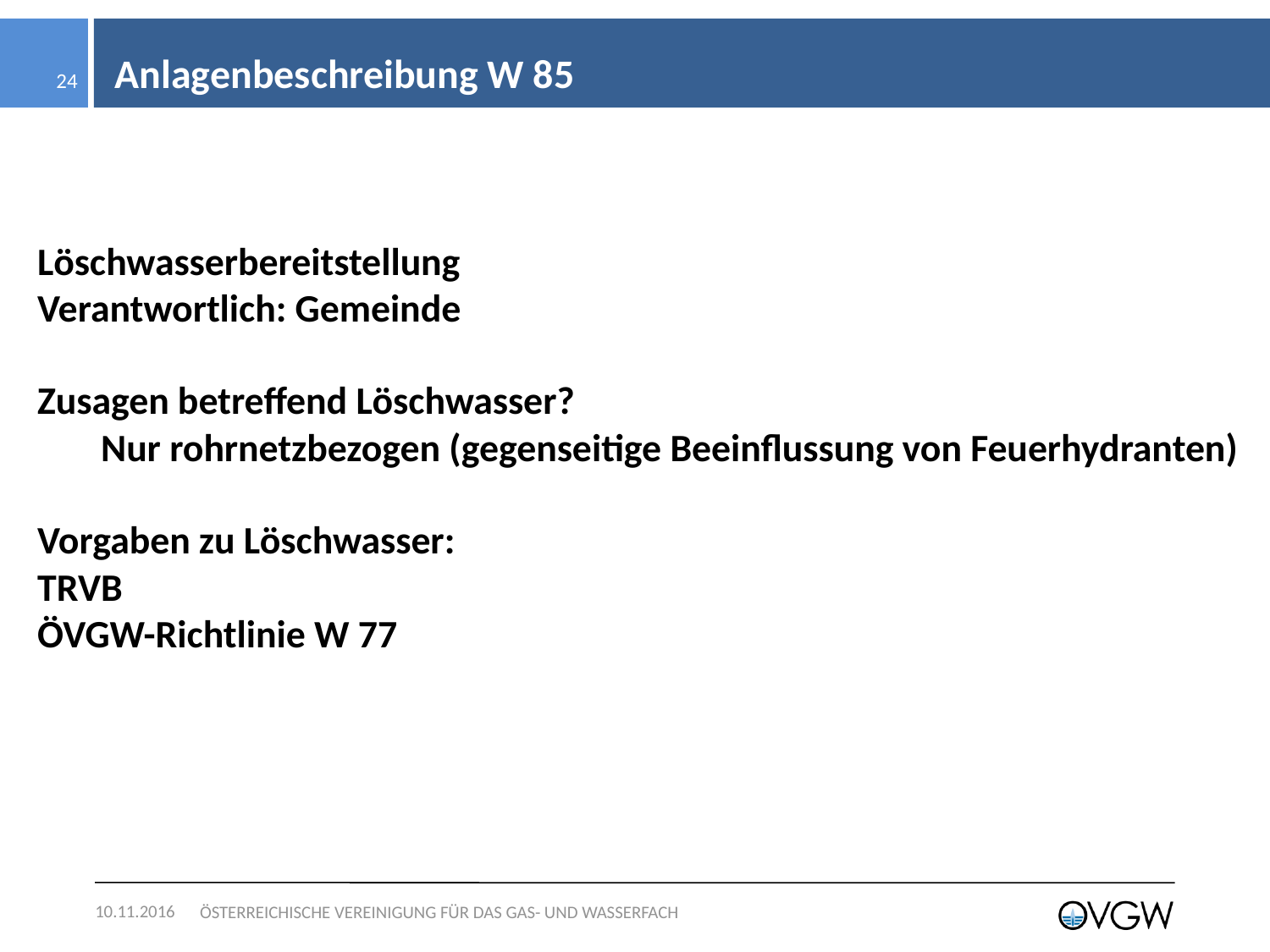

# Anlagenbeschreibung W 85
24
Löschwasserbereitstellung
Verantwortlich: Gemeinde

Zusagen betreffend Löschwasser?
	Nur rohrnetzbezogen (gegenseitige Beeinflussung von Feuerhydranten)

Vorgaben zu Löschwasser:
TRVB
ÖVGW-Richtlinie W 77
10.11.2016
ÖSTERREICHISCHE VEREINIGUNG FÜR DAS GAS- UND WASSERFACH